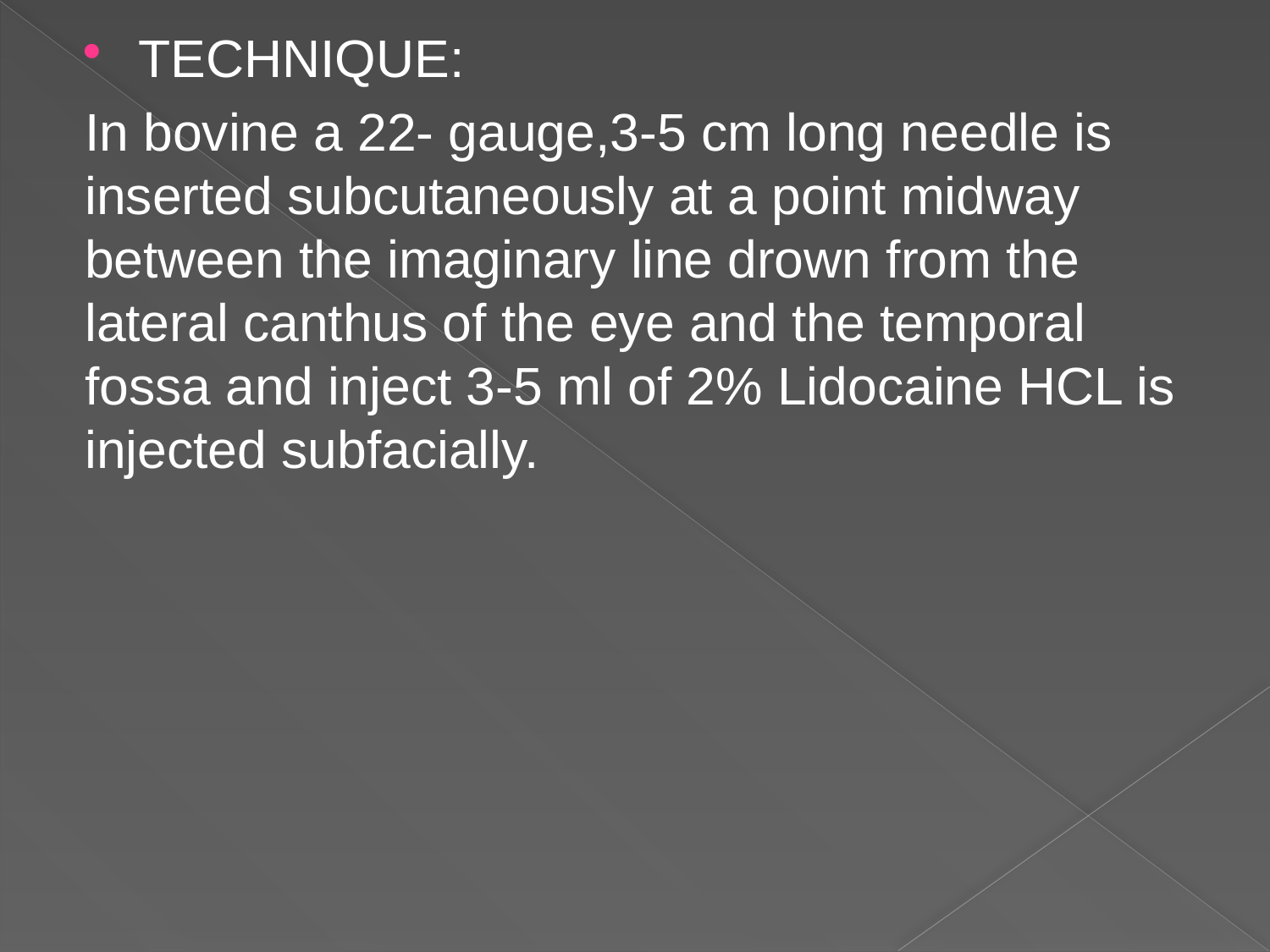

TECHNIQUE:
In bovine a 22- gauge,3-5 cm long needle is inserted subcutaneously at a point midway between the imaginary line drown from the lateral canthus of the eye and the temporal fossa and inject 3-5 ml of 2% Lidocaine HCL is injected subfacially.